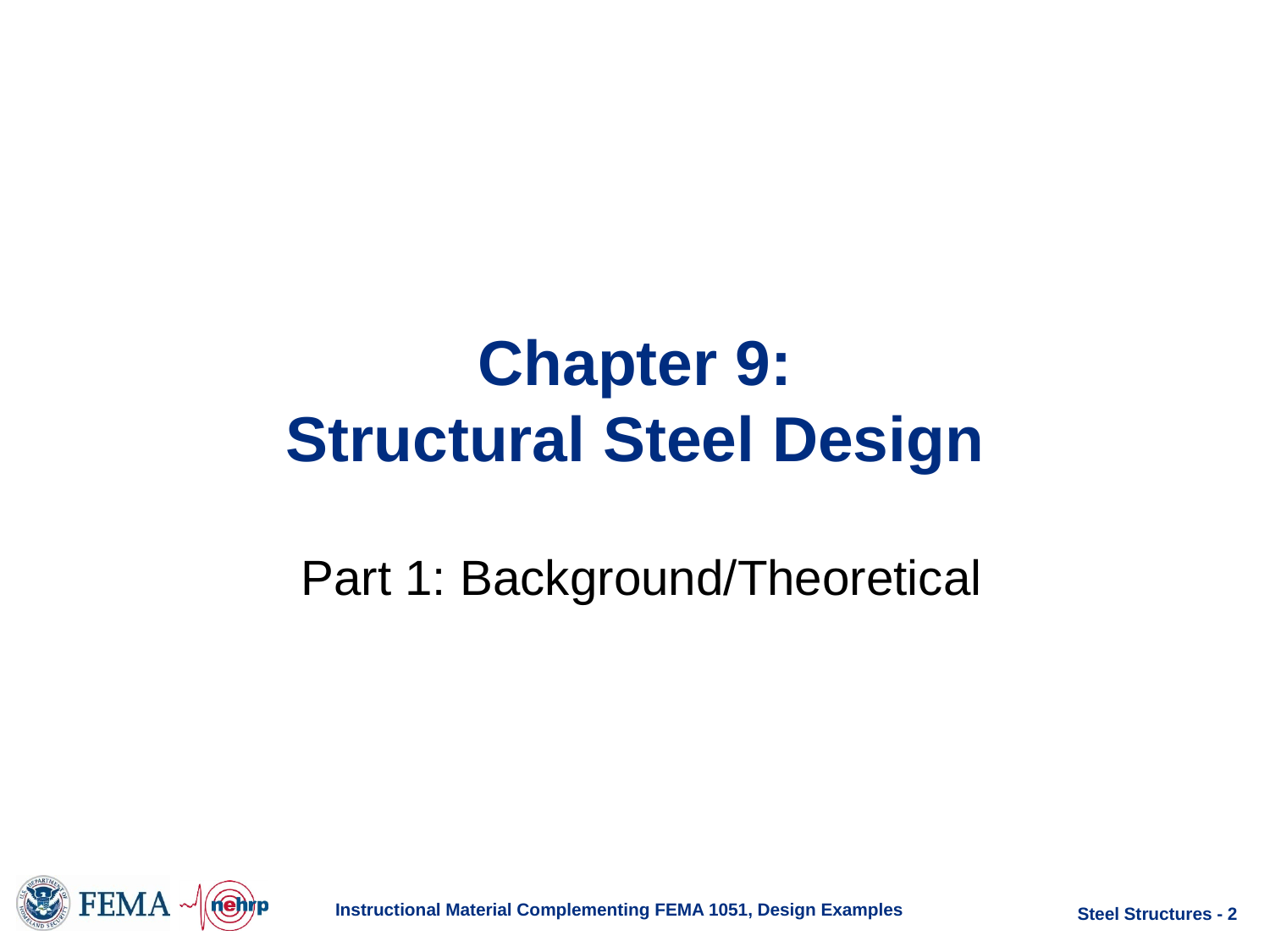

# Chapter 9: Structural Steel Design
 Part 1: Background/Theoretical
Instructional Material Complementing FEMA 1051, Design Examples
Steel Structures - 2